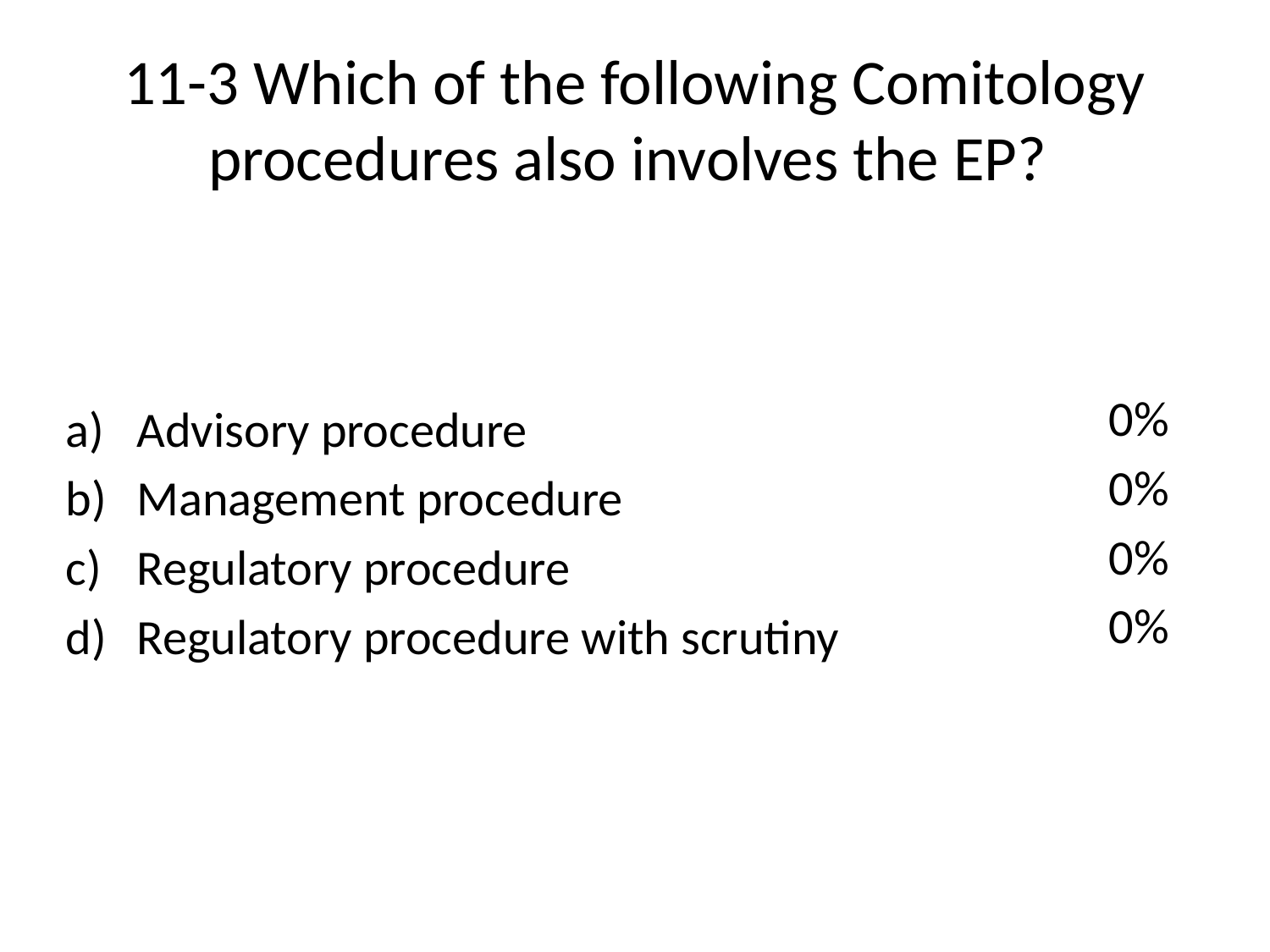

# 11-3 Which of the following Comitology procedures also involves the EP?
0%
0%
0%
0%

Advisory procedure
Management procedure
Regulatory procedure
Regulatory procedure with scrutiny